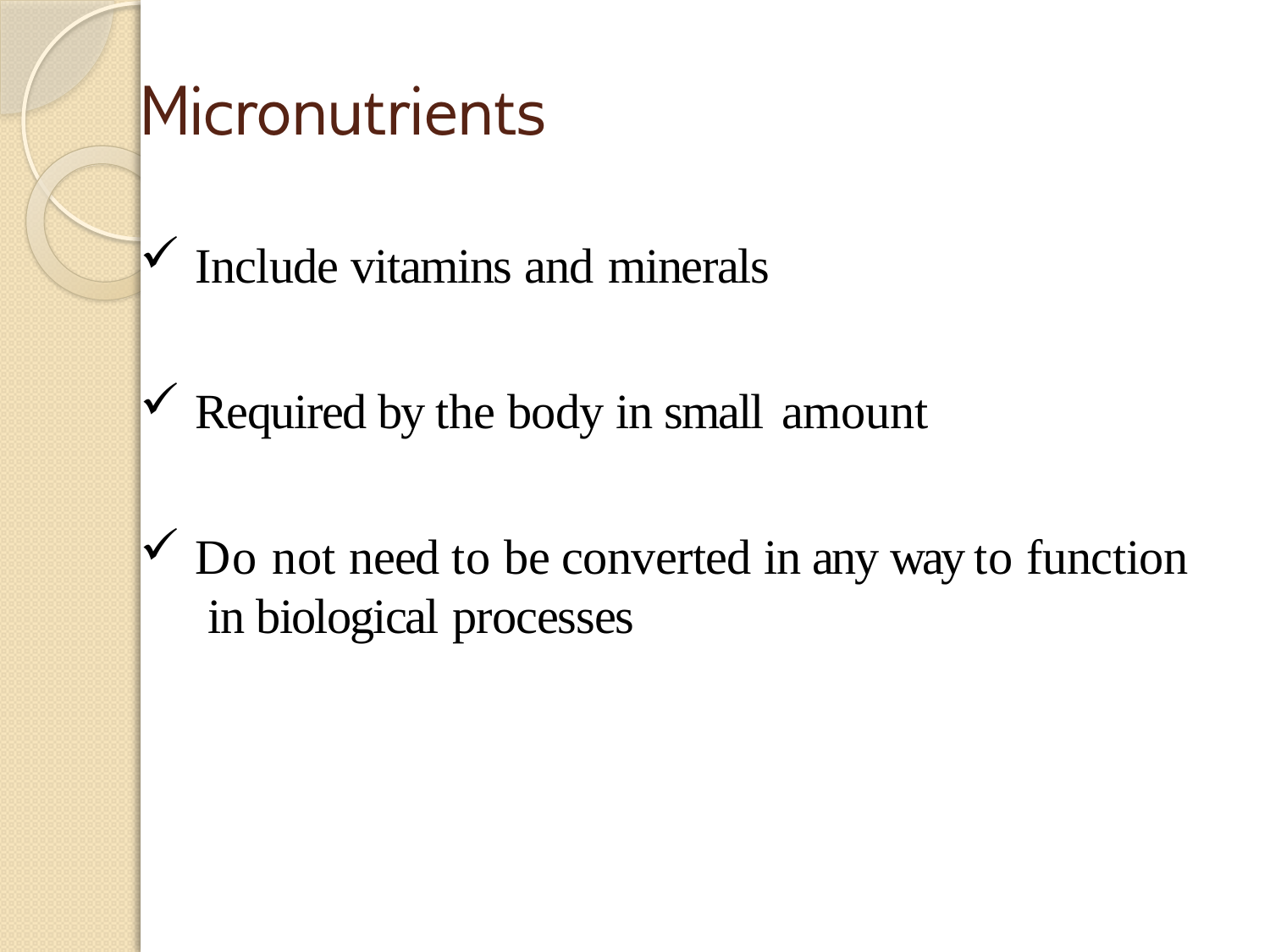

# Micronutrients
Include vitamins and minerals

Required by the body in small amount

Do not need to be converted in any way to function  in biological processes